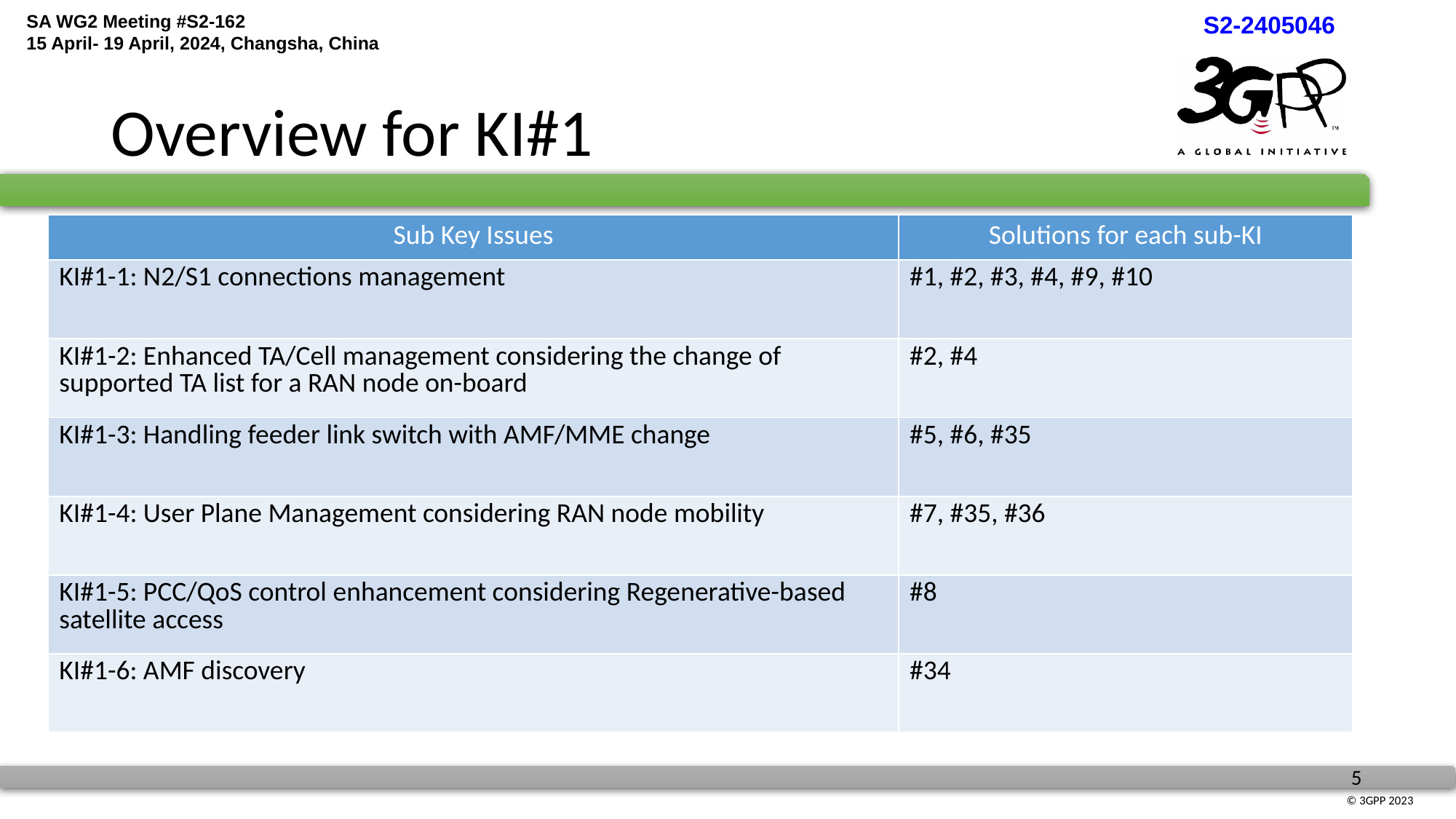

# Overview for KI#1
| Sub Key Issues | Solutions for each sub-KI |
| --- | --- |
| KI#1-1: N2/S1 connections management | #1, #2, #3, #4, #9, #10 |
| KI#1-2: Enhanced TA/Cell management considering the change of supported TA list for a RAN node on-board | #2, #4 |
| KI#1-3: Handling feeder link switch with AMF/MME change | #5, #6, #35 |
| KI#1-4: User Plane Management considering RAN node mobility | #7, #35, #36 |
| KI#1-5: PCC/QoS control enhancement considering Regenerative-based satellite access | #8 |
| KI#1-6: AMF discovery | #34 |